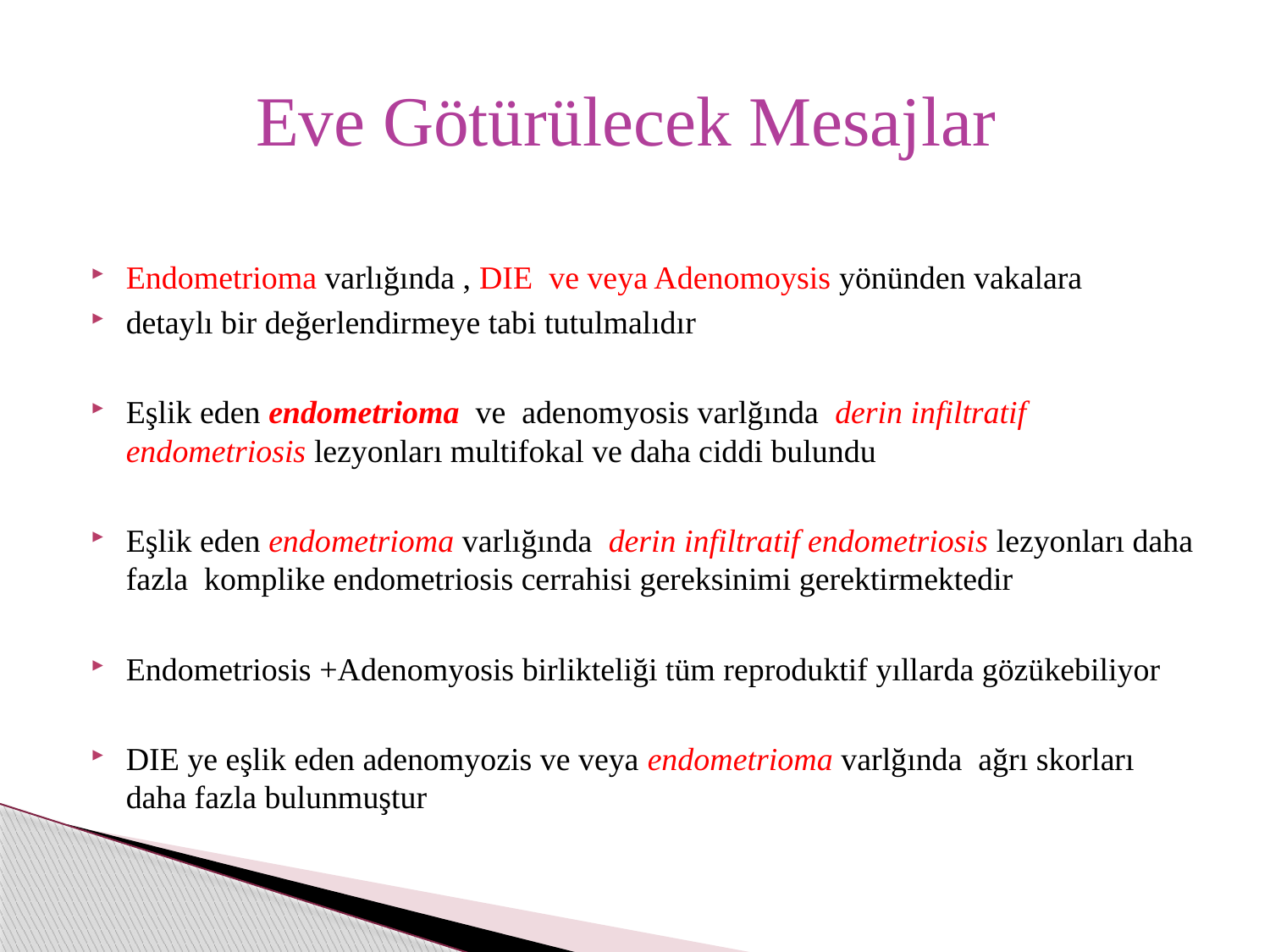

# Eve Götürülecek Mesajlar

Endometrioma varlığında , DIE  ve veya Adenomoysis yönünden vakalara
detaylı bir değerlendirmeye tabi tutulmalıdır

Eşlik eden endometrioma  ve  adenomyosis varlğında  derin infiltratif endometriosis lezyonları multifokal ve daha ciddi bulundu

Eşlik eden endometrioma varlığında  derin infiltratif endometriosis lezyonları daha fazla  komplike endometriosis cerrahisi gereksinimi gerektirmektedir

Endometriosis +Adenomyosis birlikteliği tüm reproduktif yıllarda gözükebiliyor

DIE ye eşlik eden adenomyozis ve veya endometrioma varlğında  ağrı skorları daha fazla bulunmuştur